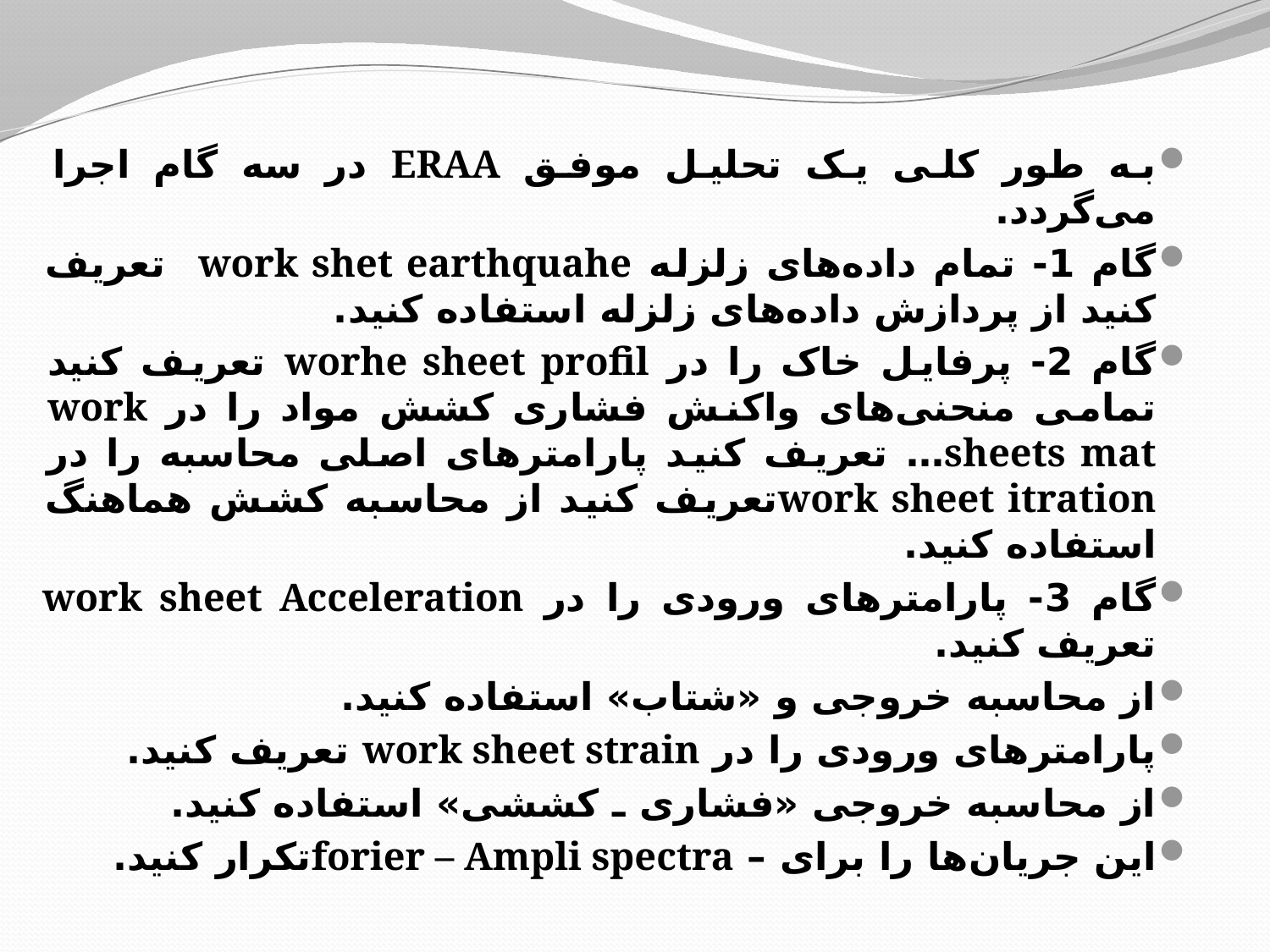

به طور کلی یک تحلیل موفق ERAA در سه گام اجرا می‌گردد.
گام 1- تمام داده‌های زلزله work shet earthquahe  تعریف کنید از پردازش داده‌های زلزله استفاده کنید.
گام 2- پرفایل خاک را در worhe sheet profil تعریف کنید تمامی منحنی‌های واکنش فشاری کشش مواد را در work sheets mat… تعریف کنید پارامترهای اصلی محاسبه را در work sheet itrationتعریف کنید از محاسبه کشش هماهنگ استفاده کنید.
گام 3- پارامترهای ورودی را در work sheet Acceleration تعریف کنید.
از محاسبه خروجی و «شتاب» استفاده کنید.
پارامترهای ورودی را در work sheet strain تعریف کنید.
از محاسبه خروجی «فشاری ـ کششی»‌ استفاده کنید.
این جریان‌ها را برای – forier – Ampli spectraتکرار کنید.